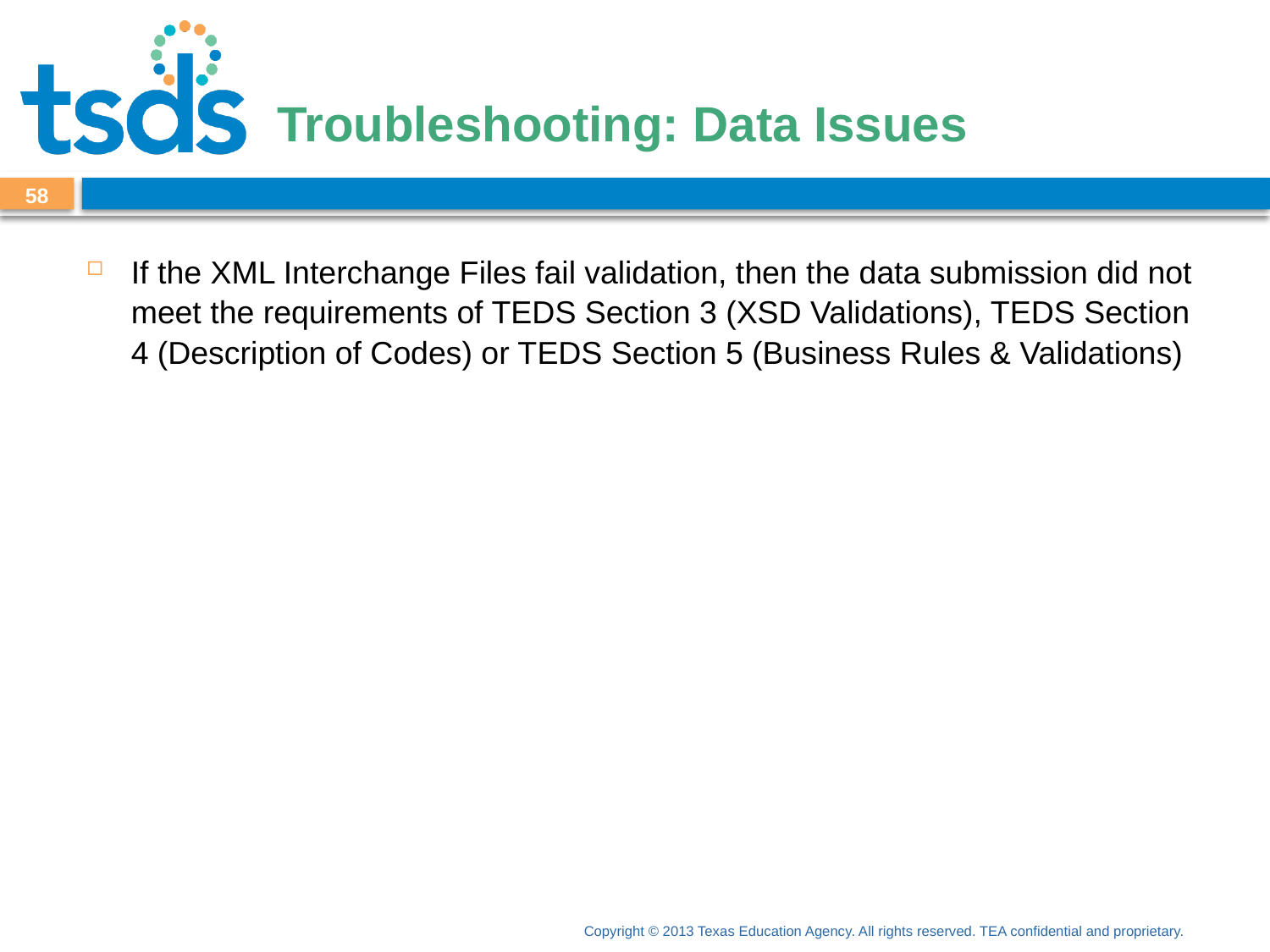

# Troubleshooting: Data Issues
58
If the XML Interchange Files fail validation, then the data submission did not meet the requirements of TEDS Section 3 (XSD Validations), TEDS Section 4 (Description of Codes) or TEDS Section 5 (Business Rules & Validations)